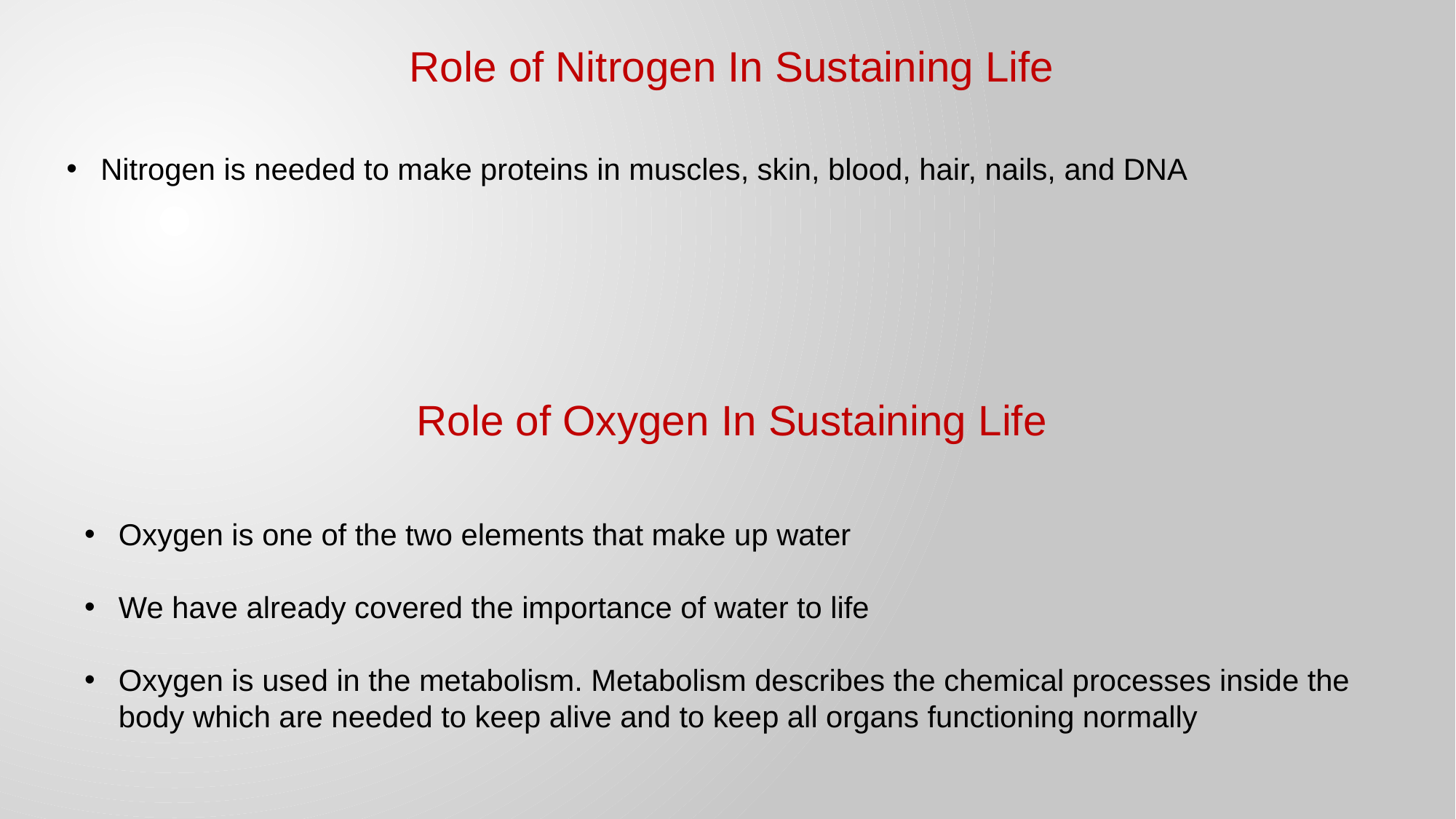

Role of Nitrogen In Sustaining Life
Nitrogen is needed to make proteins in muscles, skin, blood, hair, nails, and DNA

Role of Oxygen In Sustaining Life
Oxygen is one of the two elements that make up water

We have already covered the importance of water to life

Oxygen is used in the metabolism. Metabolism describes the chemical processes inside the body which are needed to keep alive and to keep all organs functioning normally